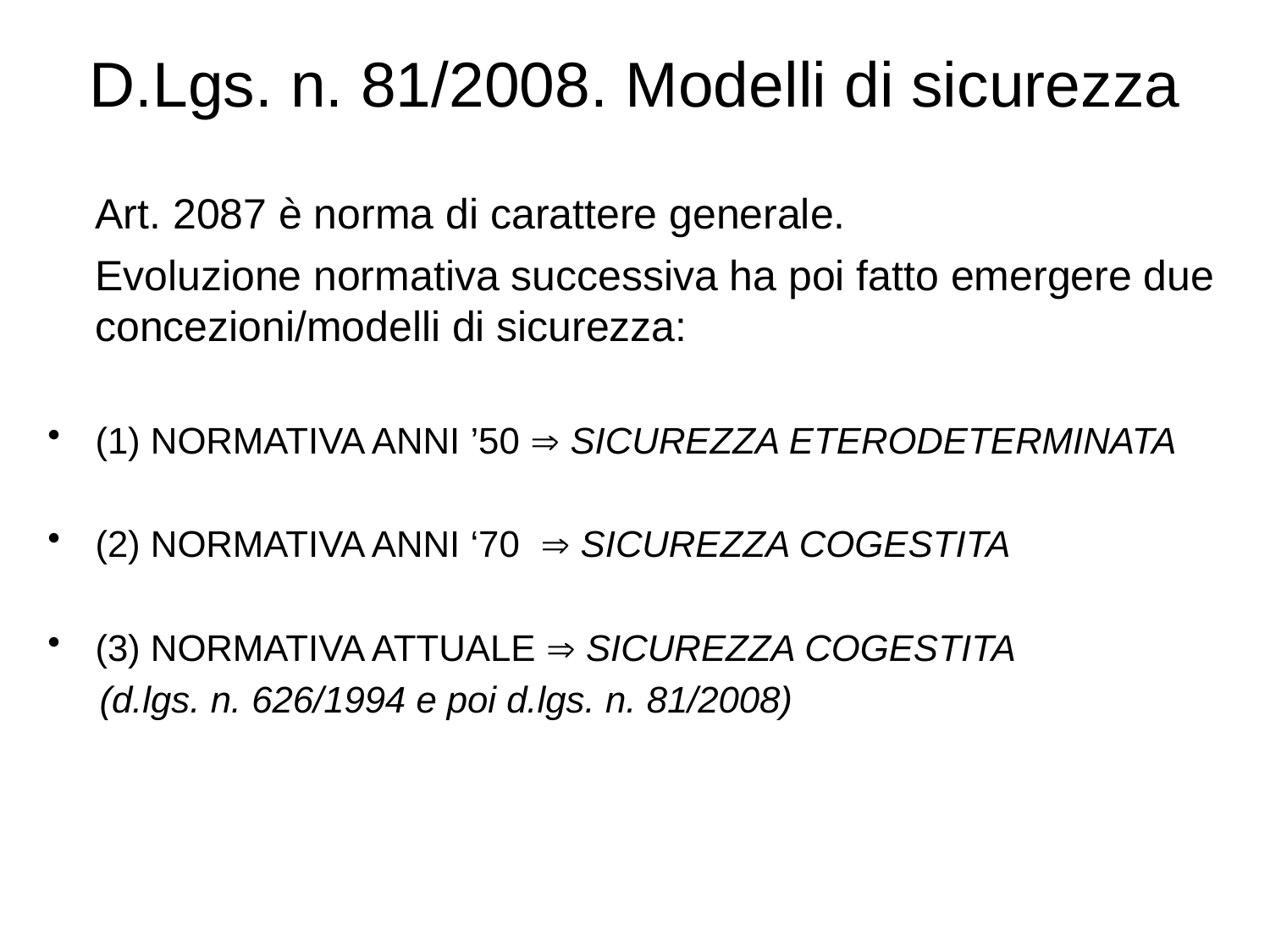

# D.Lgs. n. 81/2008. Modelli di sicurezza
	Art. 2087 è norma di carattere generale.
	Evoluzione normativa successiva ha poi fatto emergere due concezioni/modelli di sicurezza:

(1) NORMATIVA ANNI ’50 ⇒ SICUREZZA ETERODETERMINATA

(2) NORMATIVA ANNI ‘70  ⇒ SICUREZZA COGESTITA

(3) NORMATIVA ATTUALE ⇒ SICUREZZA COGESTITA
     (d.lgs. n. 626/1994 e poi d.lgs. n. 81/2008)